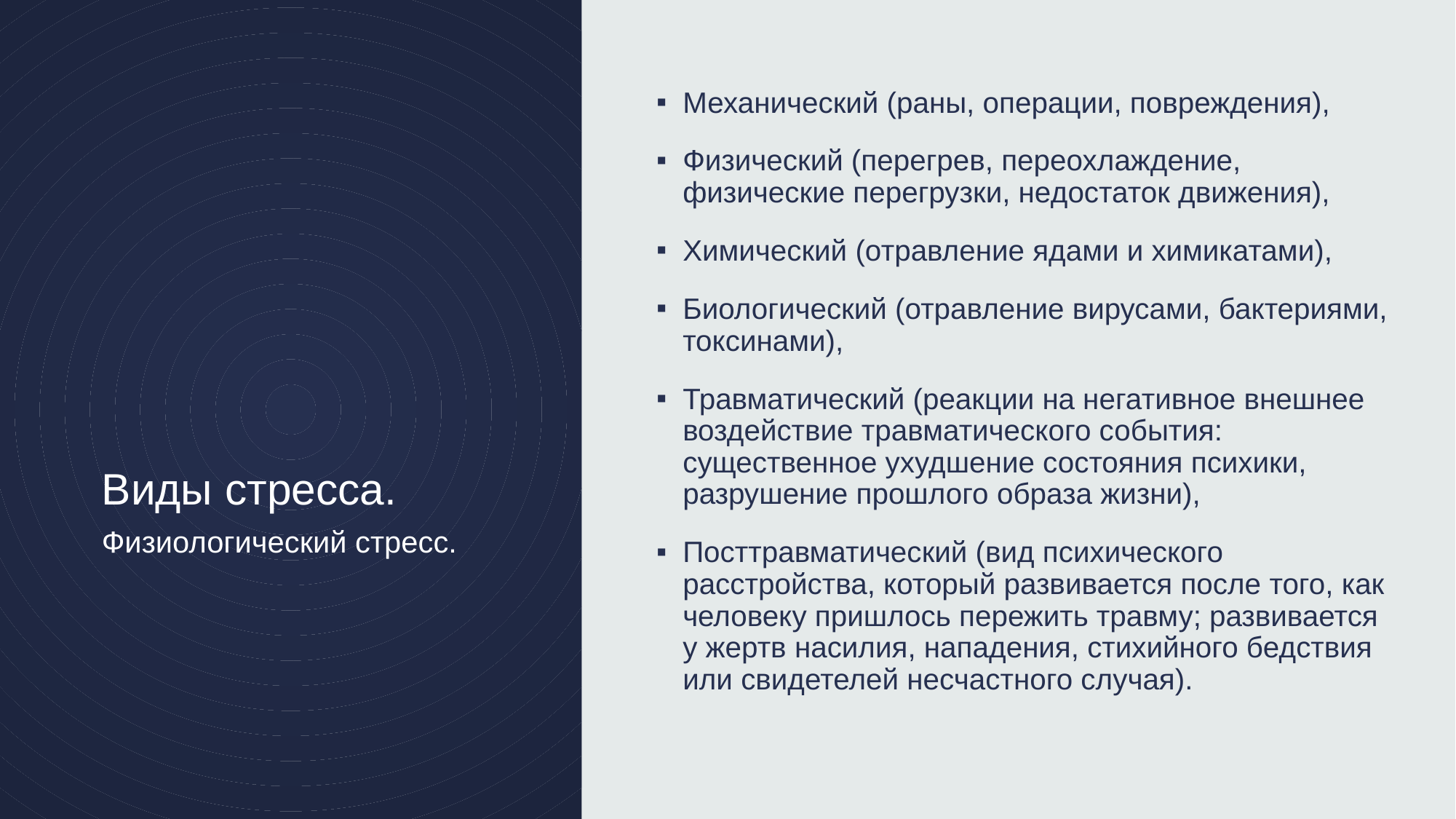

Механический (раны, операции, повреждения),
Физический (перегрев, переохлаждение, физические перегрузки, недостаток движения),
Химический (отравление ядами и химикатами),
Биологический (отравление вирусами, бактериями, токсинами),
Травматический (реакции на негативное внешнее воздействие травматического события: существенное ухудшение состояния психики, разрушение прошлого образа жизни),
Посттравматический (вид психического расстройства, который развивается после того, как человеку пришлось пережить травму; развивается у жертв насилия, нападения, стихийного бедствия или свидетелей несчастного случая).
# Виды стресса.
Физиологический стресс.